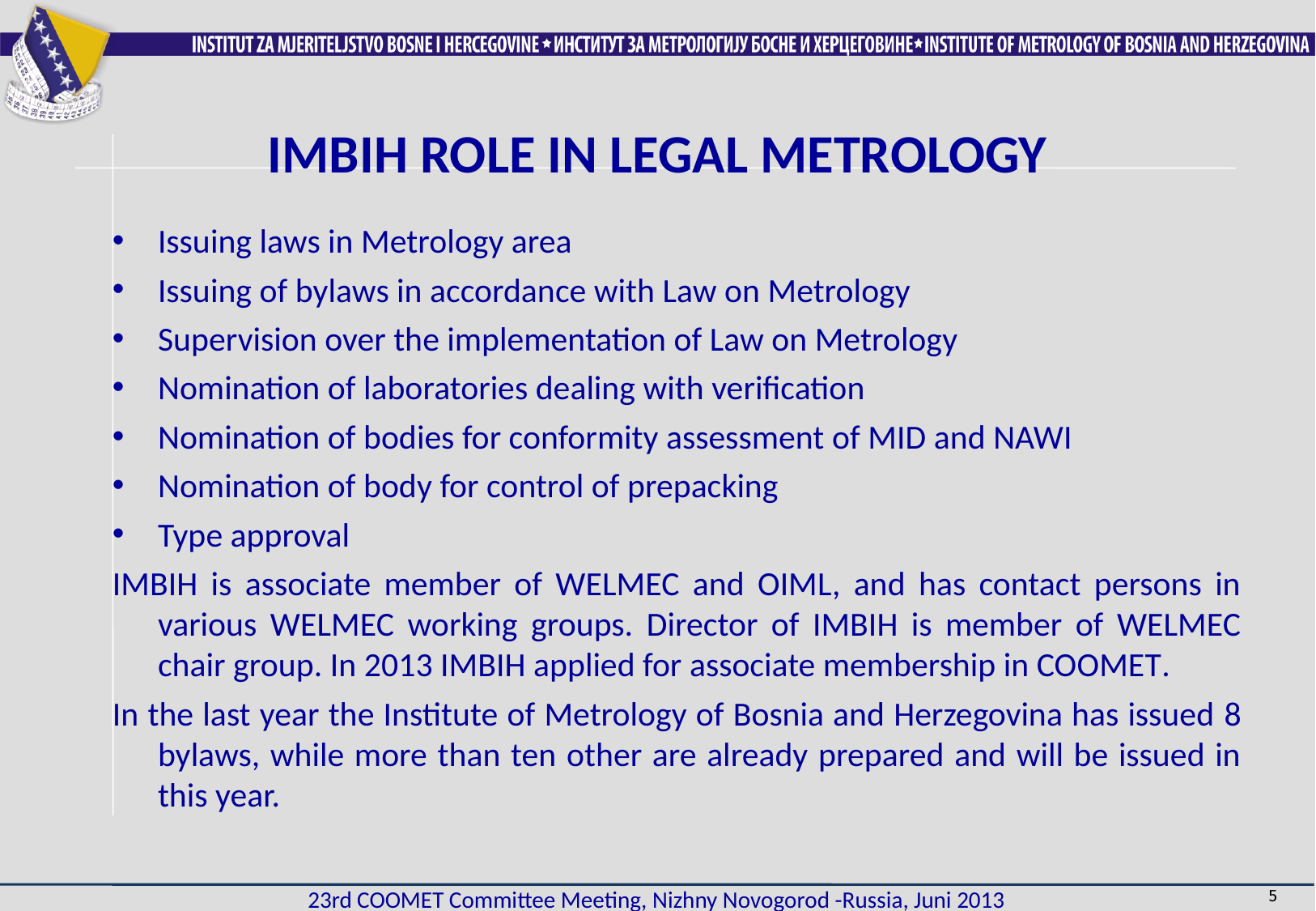

IMBIH ROLE IN LEGAL METROLOGY
Issuing laws in Metrology area
Issuing of bylaws in accordance with Law on Metrology
Supervision over the implementation of Law on Metrology
Nomination of laboratories dealing with verification
Nomination of bodies for conformity assessment of MID and NAWI
Nomination of body for control of prepacking
Type approval
IMBIH is associate member of WELMEC and OIML, and has contact persons in various WELMEC working groups. Director of IMBIH is member of WELMEC chair group. In 2013 IMBIH applied for associate membership in COOMET.
In the last year the Institute of Metrology of Bosnia and Herzegovina has issued 8 bylaws, while more than ten other are already prepared and will be issued in this year.